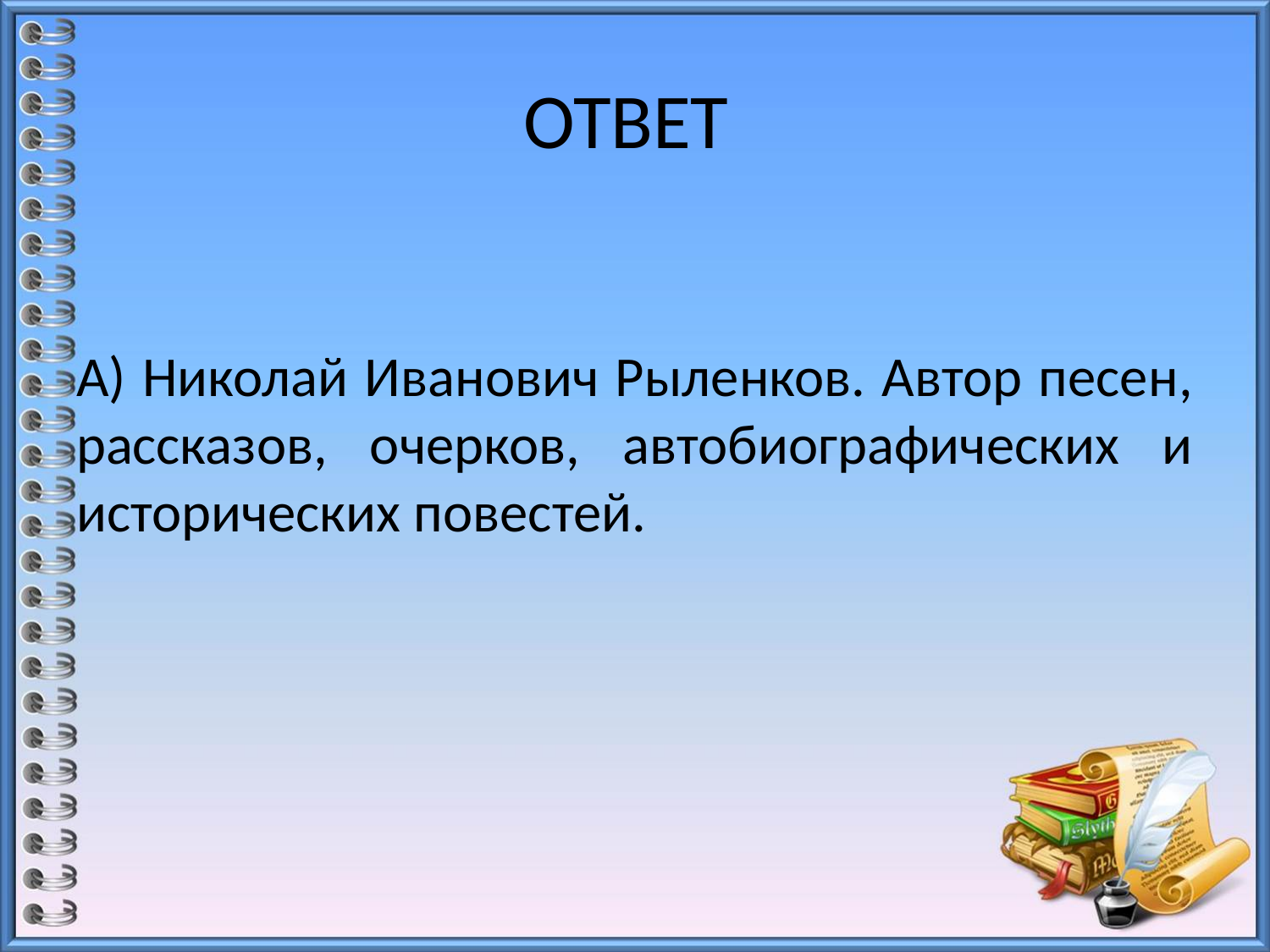

# ОТВЕТ

А) Николай Иванович Рыленков. Автор песен, рассказов, очерков, автобиографических и исторических повестей.